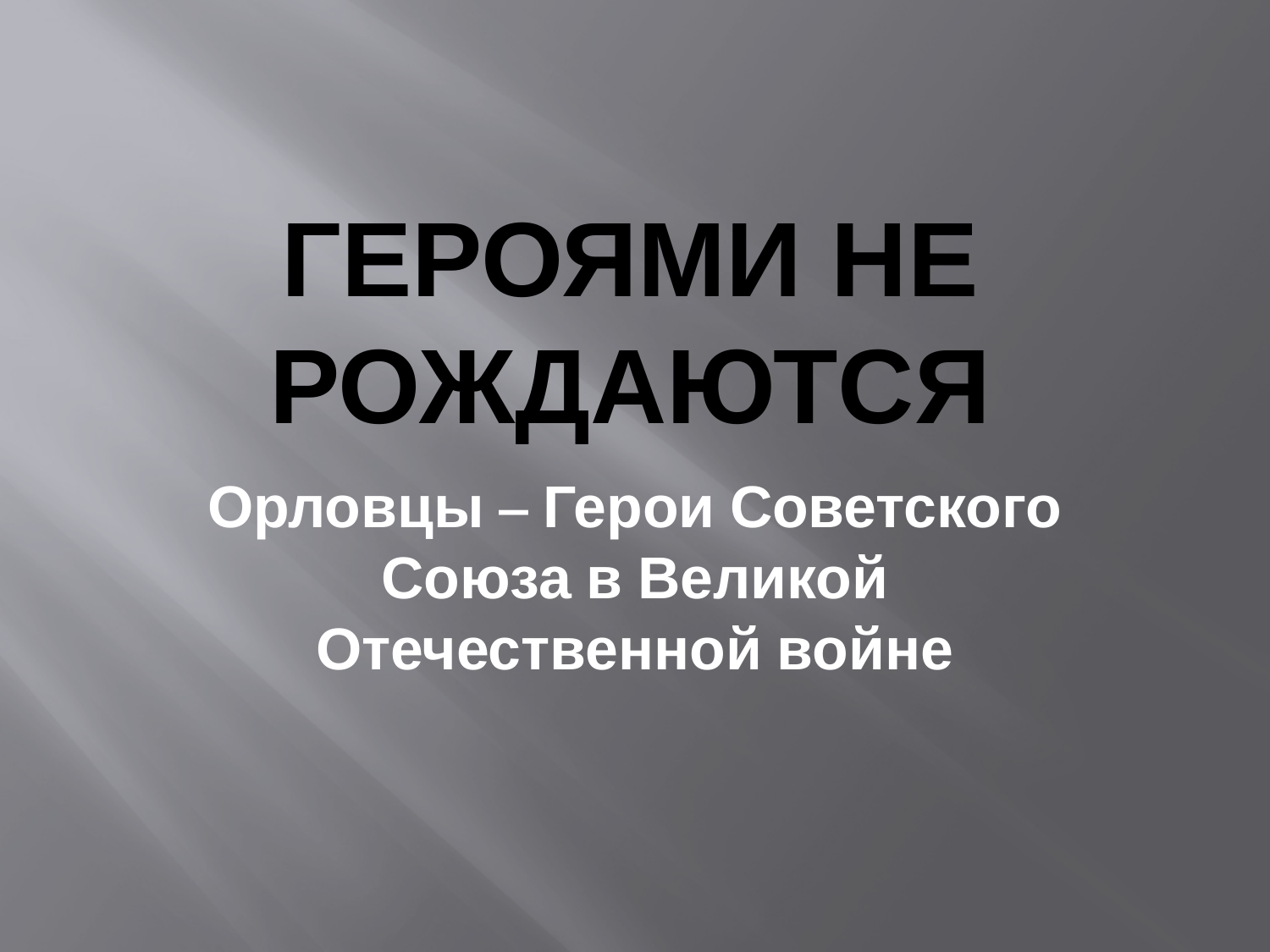

# Героями не рождаются
Орловцы – Герои Советского Союза в Великой Отечественной войне